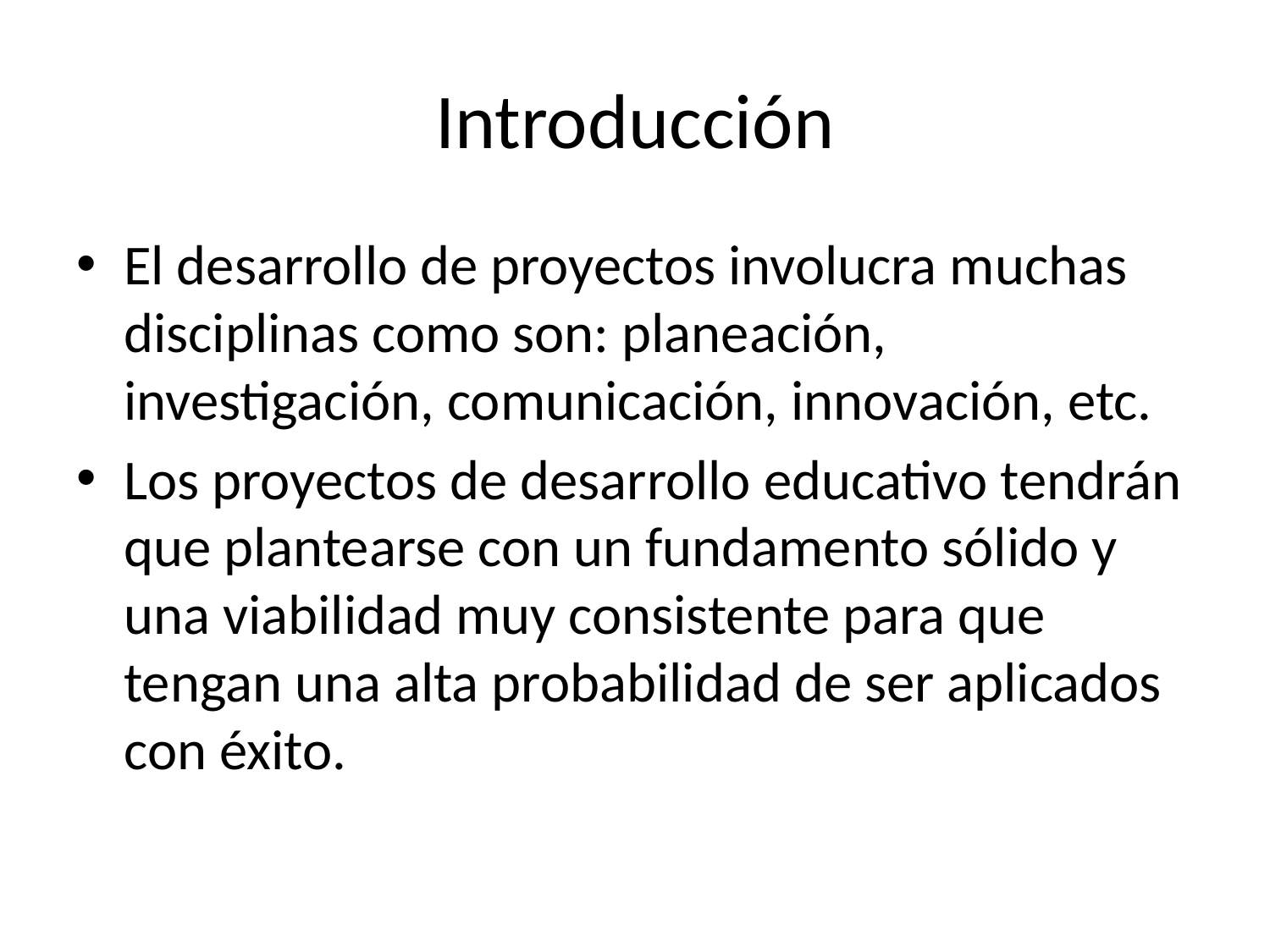

# Introducción
El desarrollo de proyectos involucra muchas disciplinas como son: planeación, investigación, comunicación, innovación, etc.
Los proyectos de desarrollo educativo tendrán que plantearse con un fundamento sólido y una viabilidad muy consistente para que tengan una alta probabilidad de ser aplicados con éxito.